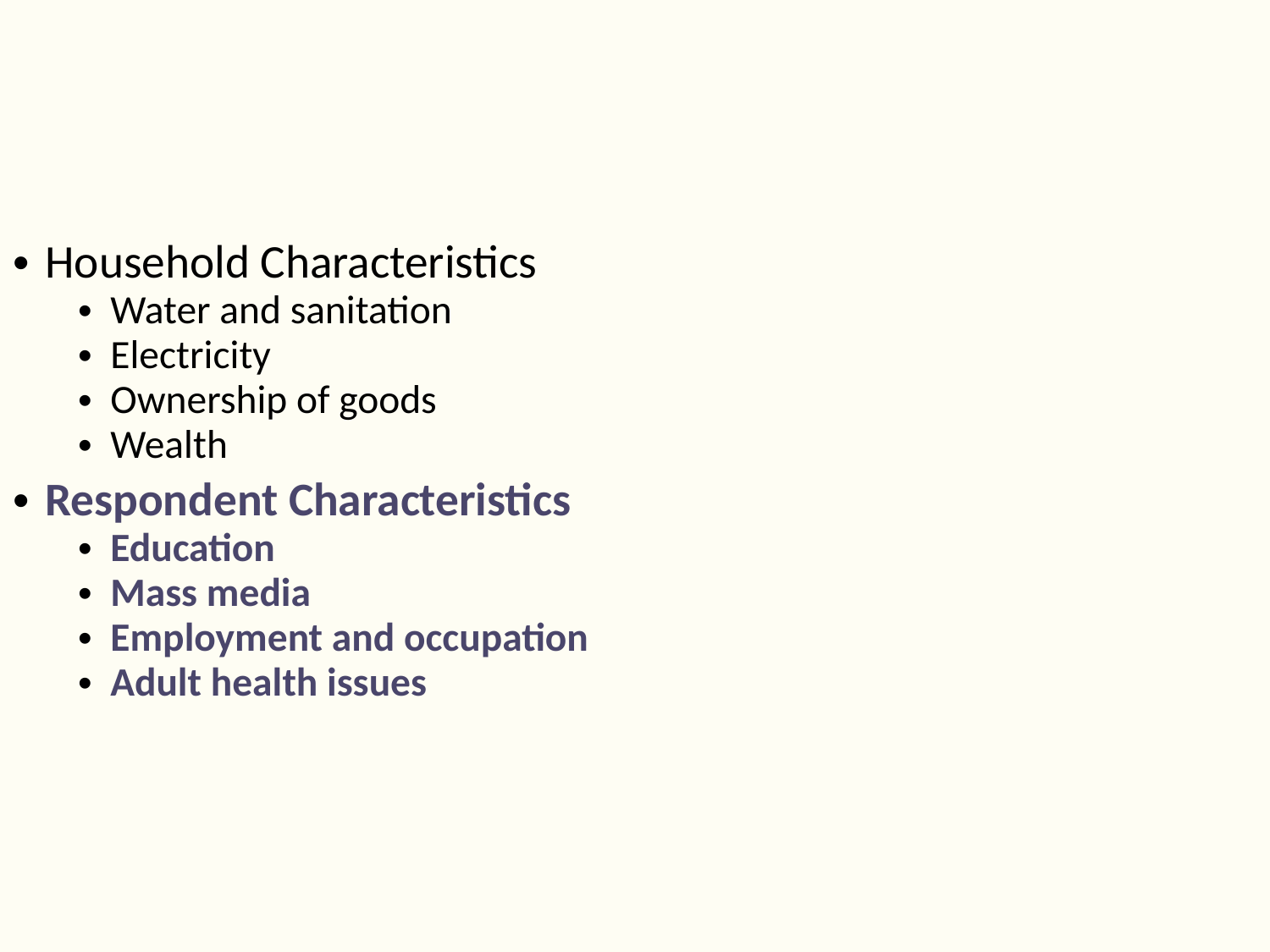

Household Characteristics
Water and sanitation
Electricity
Ownership of goods
Wealth
Respondent Characteristics
Education
Mass media
Employment and occupation
Adult health issues